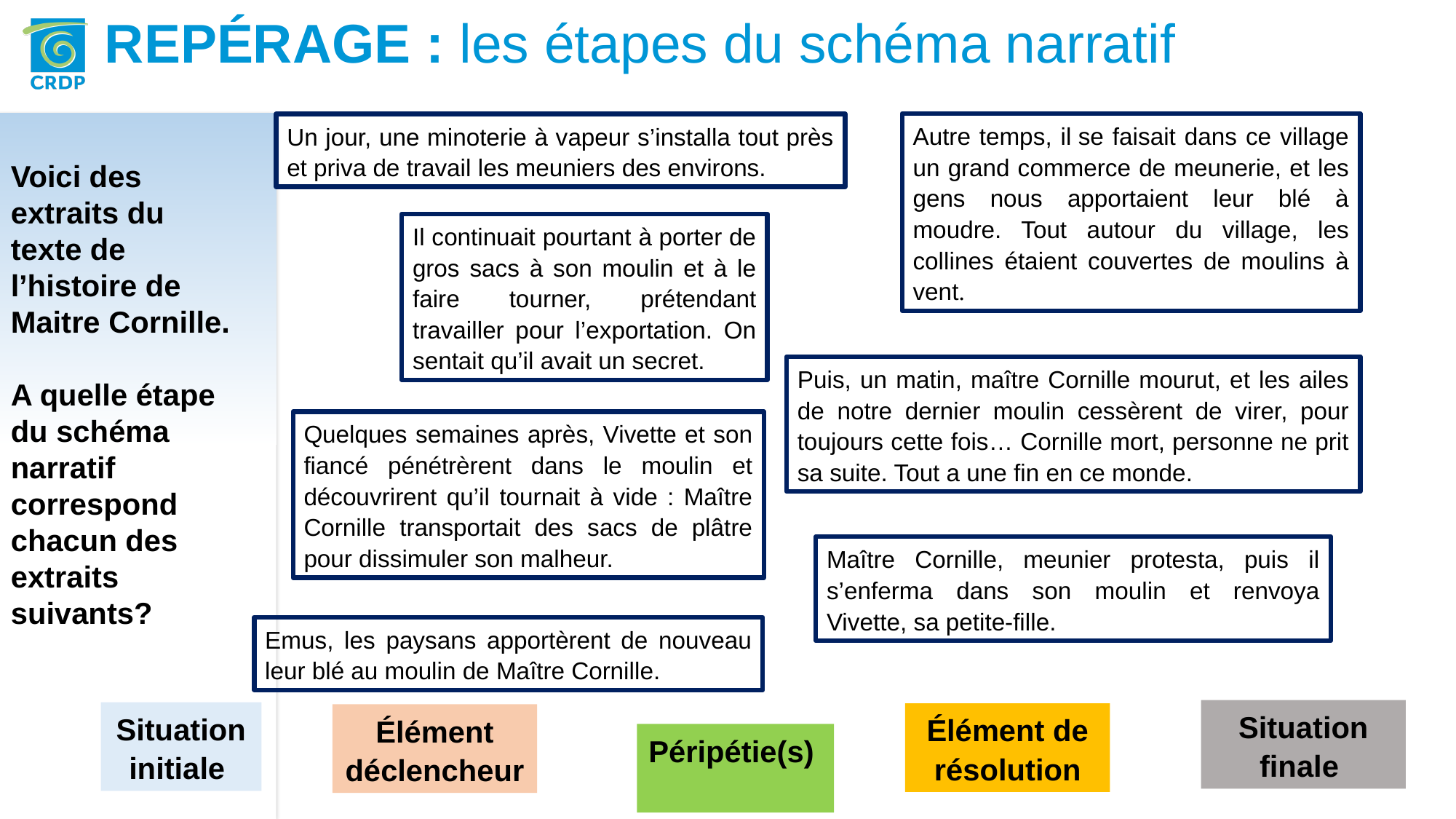

REPÉRAGE : les étapes du schéma narratif

Autre temps, il se faisait dans ce village un grand commerce de meunerie, et les gens nous apportaient leur blé à moudre. Tout autour du village, les collines étaient couvertes de moulins à vent.
Un jour, une minoterie à vapeur s’installa tout près et priva de travail les meuniers des environs.
Voici des extraits du texte de l’histoire de Maitre Cornille.

A quelle étape du schéma narratif correspond chacun des extraits suivants?
Il continuait pourtant à porter de gros sacs à son moulin et à le faire tourner, prétendant travailler pour l’exportation. On sentait qu’il avait un secret.
Puis, un matin, maître Cornille mourut, et les ailes de notre dernier moulin cessèrent de virer, pour toujours cette fois… Cornille mort, personne ne prit sa suite. Tout a une fin en ce monde.
Quelques semaines après, Vivette et son fiancé pénétrèrent dans le moulin et découvrirent qu’il tournait à vide : Maître Cornille transportait des sacs de plâtre pour dissimuler son malheur.
Maître Cornille, meunier protesta, puis il s’enferma dans son moulin et renvoya Vivette, sa petite-fille.
Emus, les paysans apportèrent de nouveau leur blé au moulin de Maître Cornille.
Situation finale
Situation initiale
Élément de résolution
Élément déclencheur
Péripétie(s)